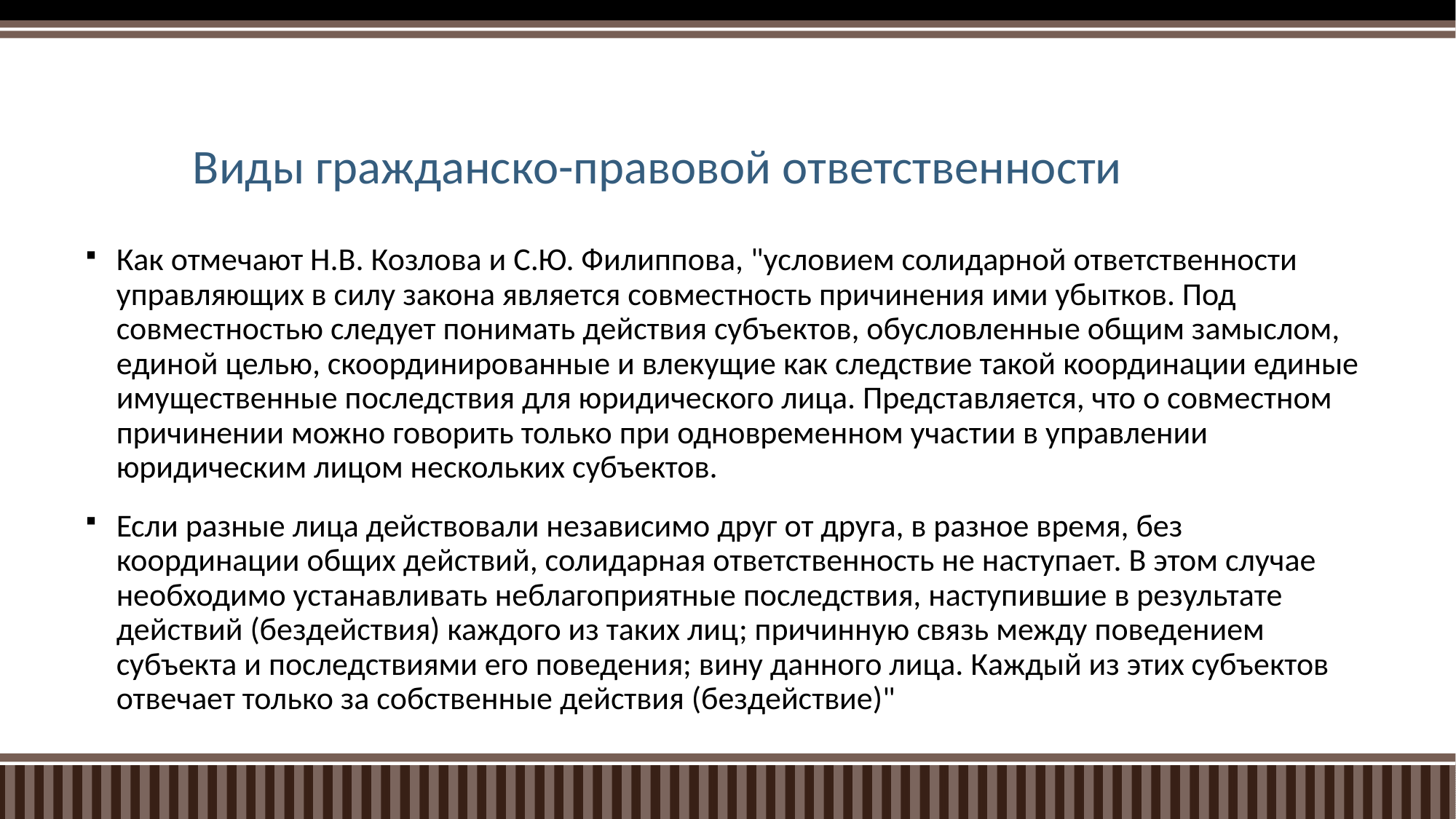

# Виды гражданско-правовой ответственности
Как отмечают Н.В. Козлова и С.Ю. Филиппова, "условием солидарной ответственности управляющих в силу закона является совместность причинения ими убытков. Под совместностью следует понимать действия субъектов, обусловленные общим замыслом, единой целью, скоординированные и влекущие как следствие такой координации единые имущественные последствия для юридического лица. Представляется, что о совместном причинении можно говорить только при одновременном участии в управлении юридическим лицом нескольких субъектов.
Если разные лица действовали независимо друг от друга, в разное время, без координации общих действий, солидарная ответственность не наступает. В этом случае необходимо устанавливать неблагоприятные последствия, наступившие в результате действий (бездействия) каждого из таких лиц; причинную связь между поведением субъекта и последствиями его поведения; вину данного лица. Каждый из этих субъектов отвечает только за собственные действия (бездействие)"